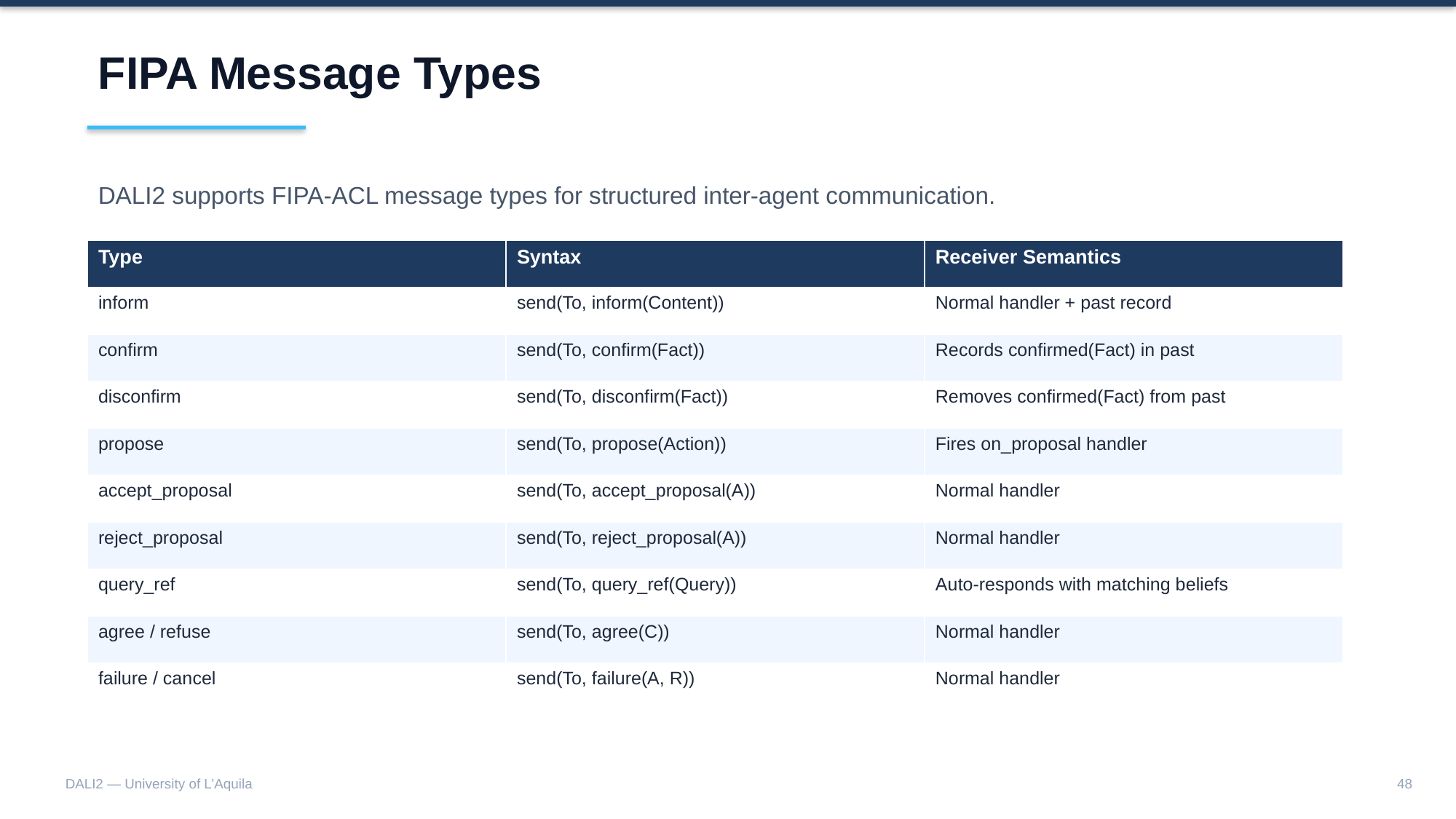

FIPA Message Types

DALI2 supports FIPA-ACL message types for structured inter-agent communication.
| Type | Syntax | Receiver Semantics |
| --- | --- | --- |
| inform | send(To, inform(Content)) | Normal handler + past record |
| confirm | send(To, confirm(Fact)) | Records confirmed(Fact) in past |
| disconfirm | send(To, disconfirm(Fact)) | Removes confirmed(Fact) from past |
| propose | send(To, propose(Action)) | Fires on\_proposal handler |
| accept\_proposal | send(To, accept\_proposal(A)) | Normal handler |
| reject\_proposal | send(To, reject\_proposal(A)) | Normal handler |
| query\_ref | send(To, query\_ref(Query)) | Auto-responds with matching beliefs |
| agree / refuse | send(To, agree(C)) | Normal handler |
| failure / cancel | send(To, failure(A, R)) | Normal handler |
DALI2 — University of L’Aquila
48